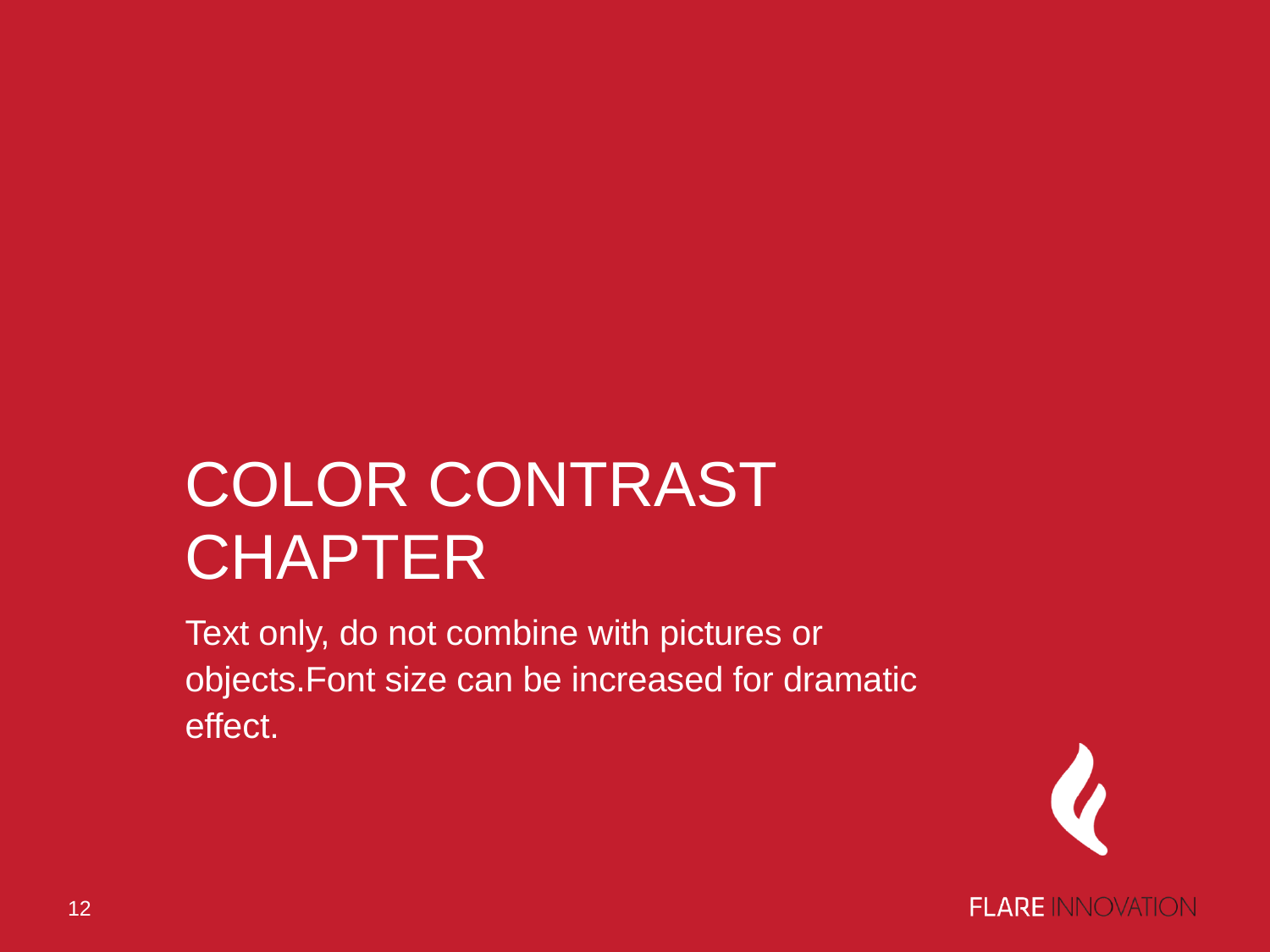

# Color contrast CHAPTER
Text only, do not combine with pictures or objects.Font size can be increased for dramatic effect.
12